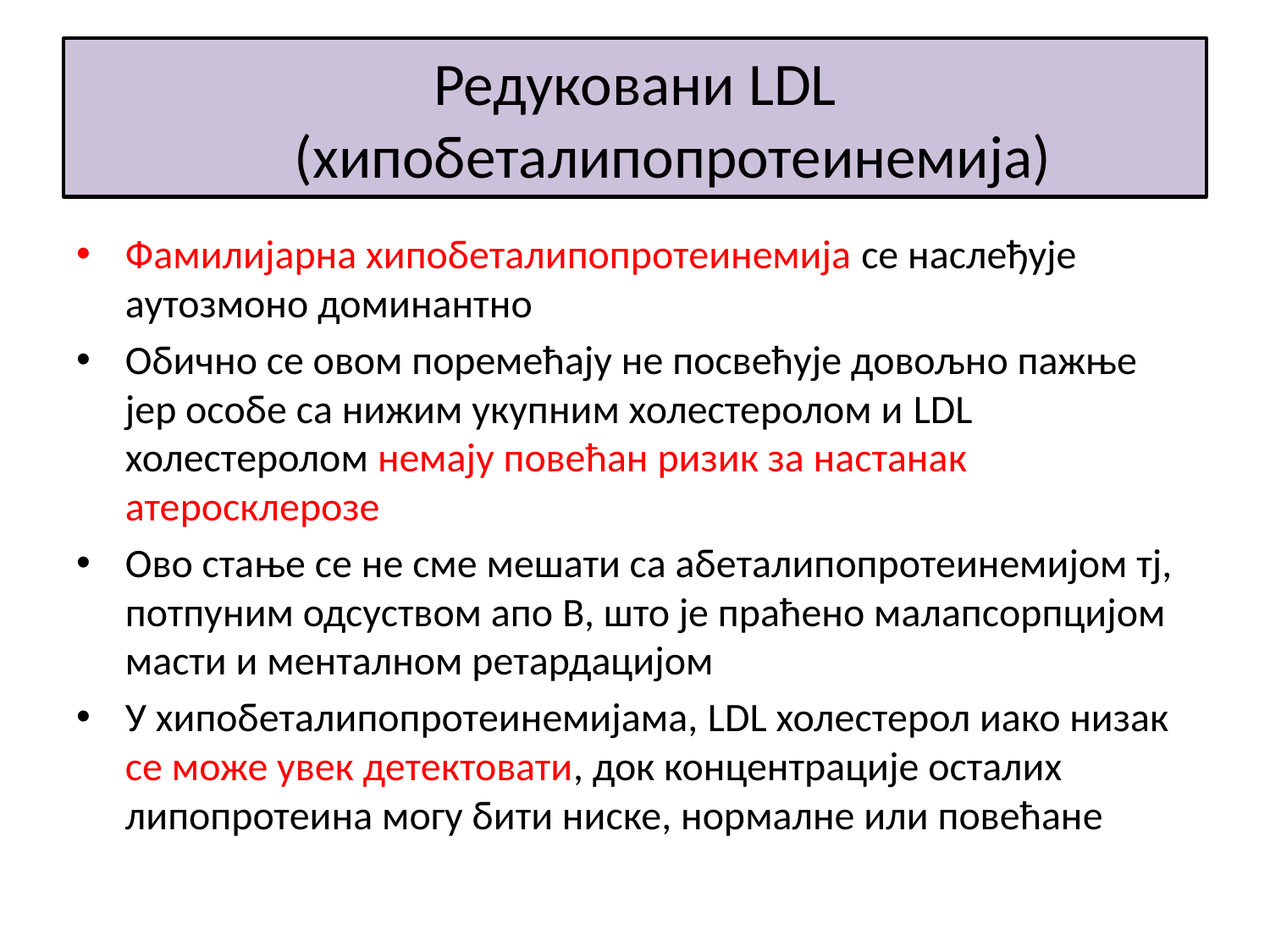

# Редуковани LDL (хипобеталипопротеинемија)
Фамилијарна хипобеталипопротеинемија се наслеђује аутозмоно доминантно
Обично се овом поремећају не посвећује довољно пажње јер особе са нижим укупним холестеролом и LDL холестеролом немају повећан ризик за настанак атеросклерозе
Ово стање се не сме мешати са абеталипопротеинемијом тј, потпуним одсуством апо B, што је праћено малапсорпцијом масти и менталном ретардацијом
У хипобеталипопротеинемијама, LDL холестерол иако низак се може увек детектовати, док концентрације осталих липопротеина могу бити ниске, нормалне или повећане